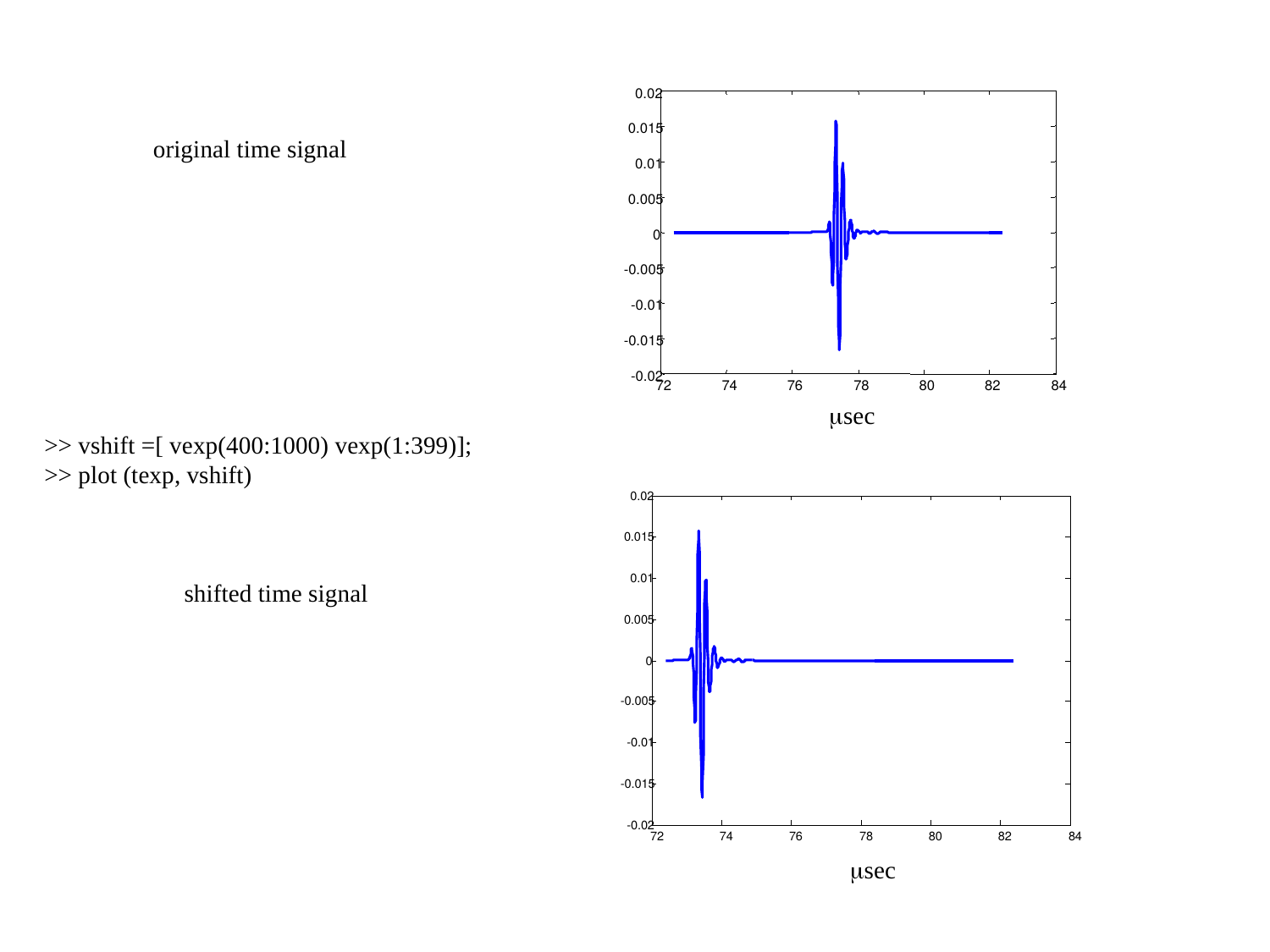

0.02

0.015

0.01

0.005

0

-0.005

-0.01

-0.015

-0.02

72
74
76
78
80
82
84
original time signal
μsec
>> vshift =[ vexp(400:1000) vexp(1:399)];
>> plot (texp, vshift)
0.02

0.015

0.01
shifted time signal

0.005

0

-0.005

-0.01

-0.015

-0.02

72
74
76
78
80
82
84
μsec